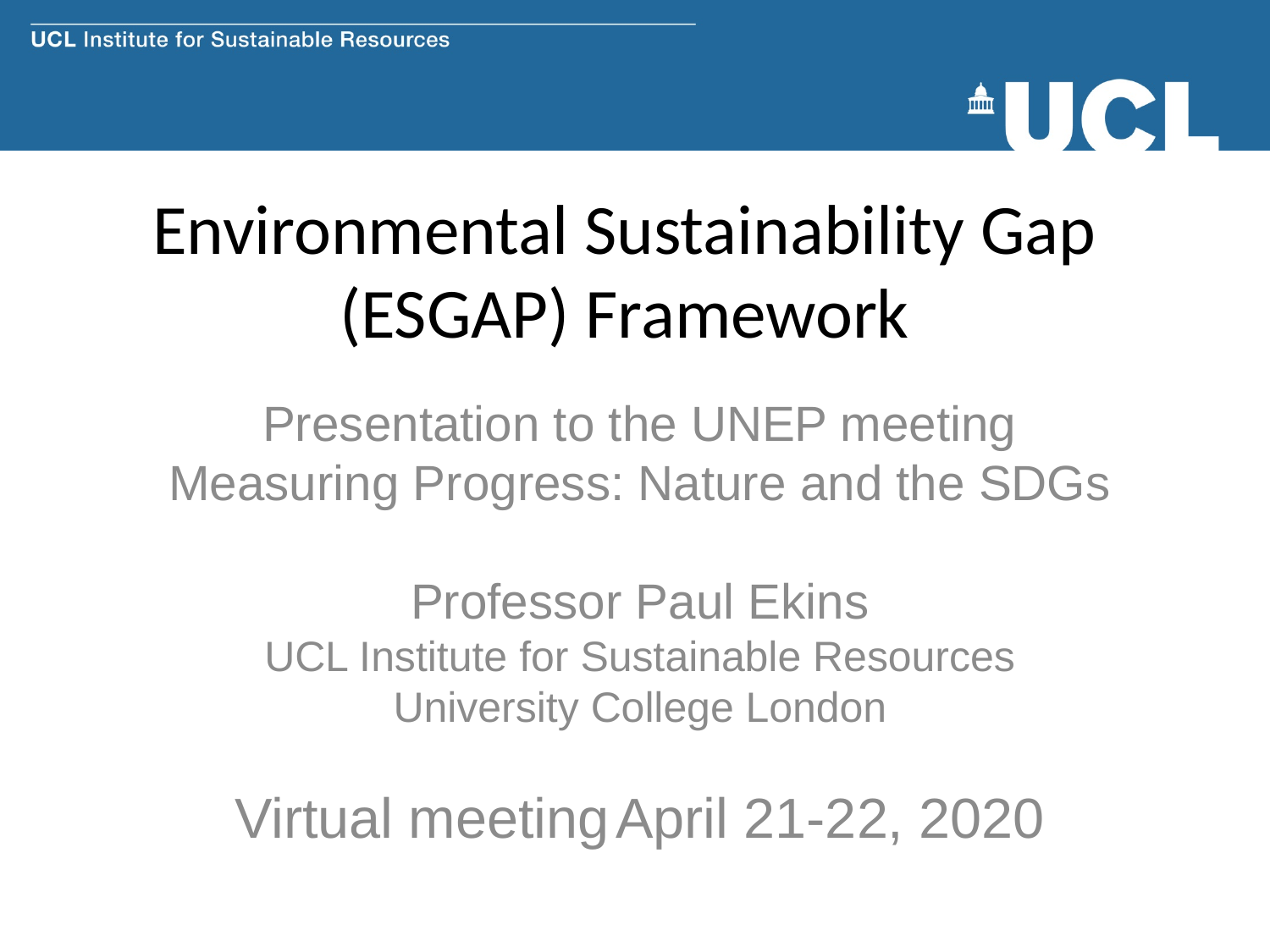

# Environmental Sustainability Gap (ESGAP) Framework
Presentation to the UNEP meeting
Measuring Progress: Nature and the SDGs

Professor Paul Ekins
UCL Institute for Sustainable Resources
University College London

Virtual meeting	April 21-22, 2020